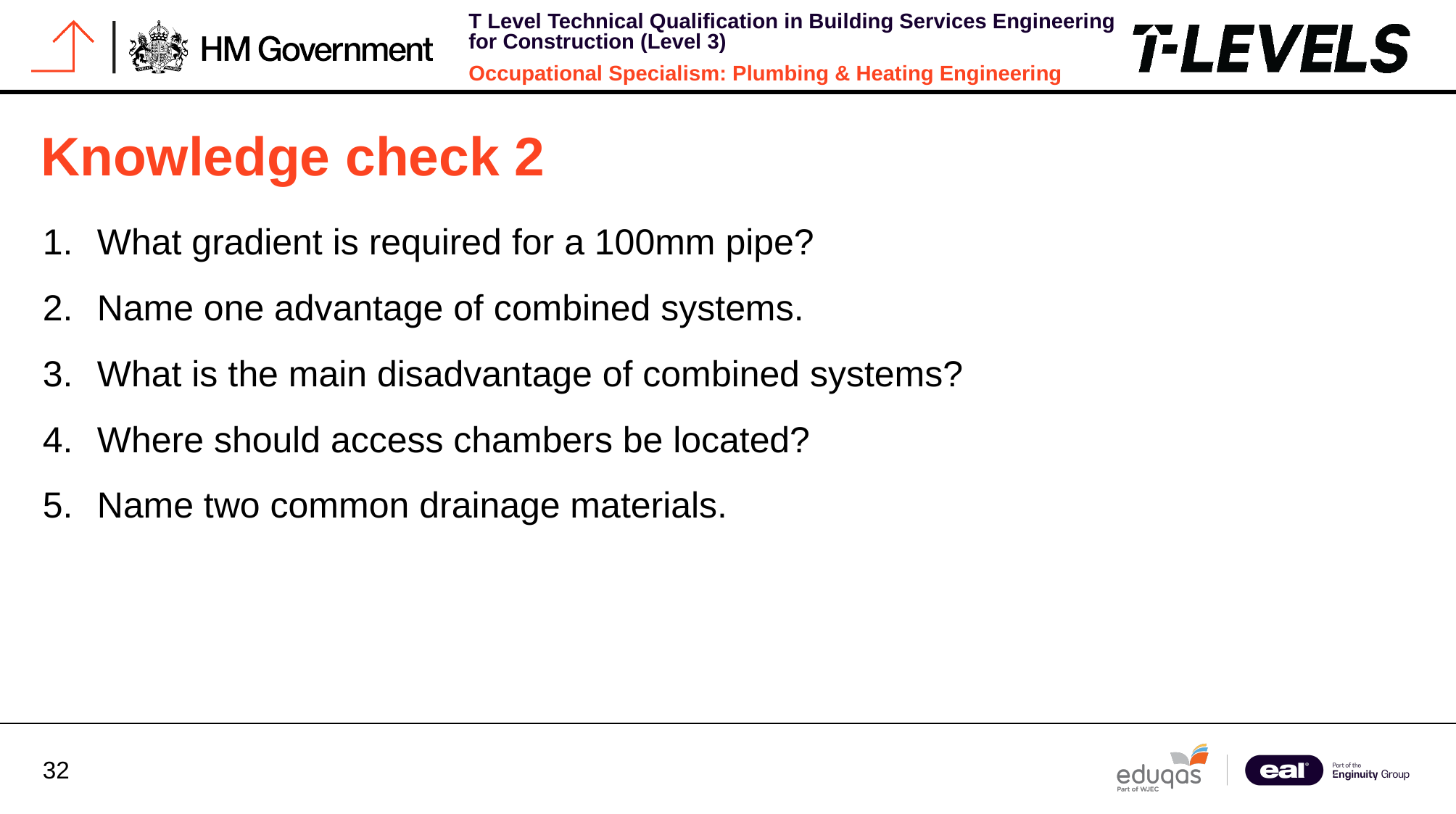

# Knowledge check 2
What gradient is required for a 100mm pipe?
Name one advantage of combined systems.
What is the main disadvantage of combined systems?
Where should access chambers be located?
Name two common drainage materials.